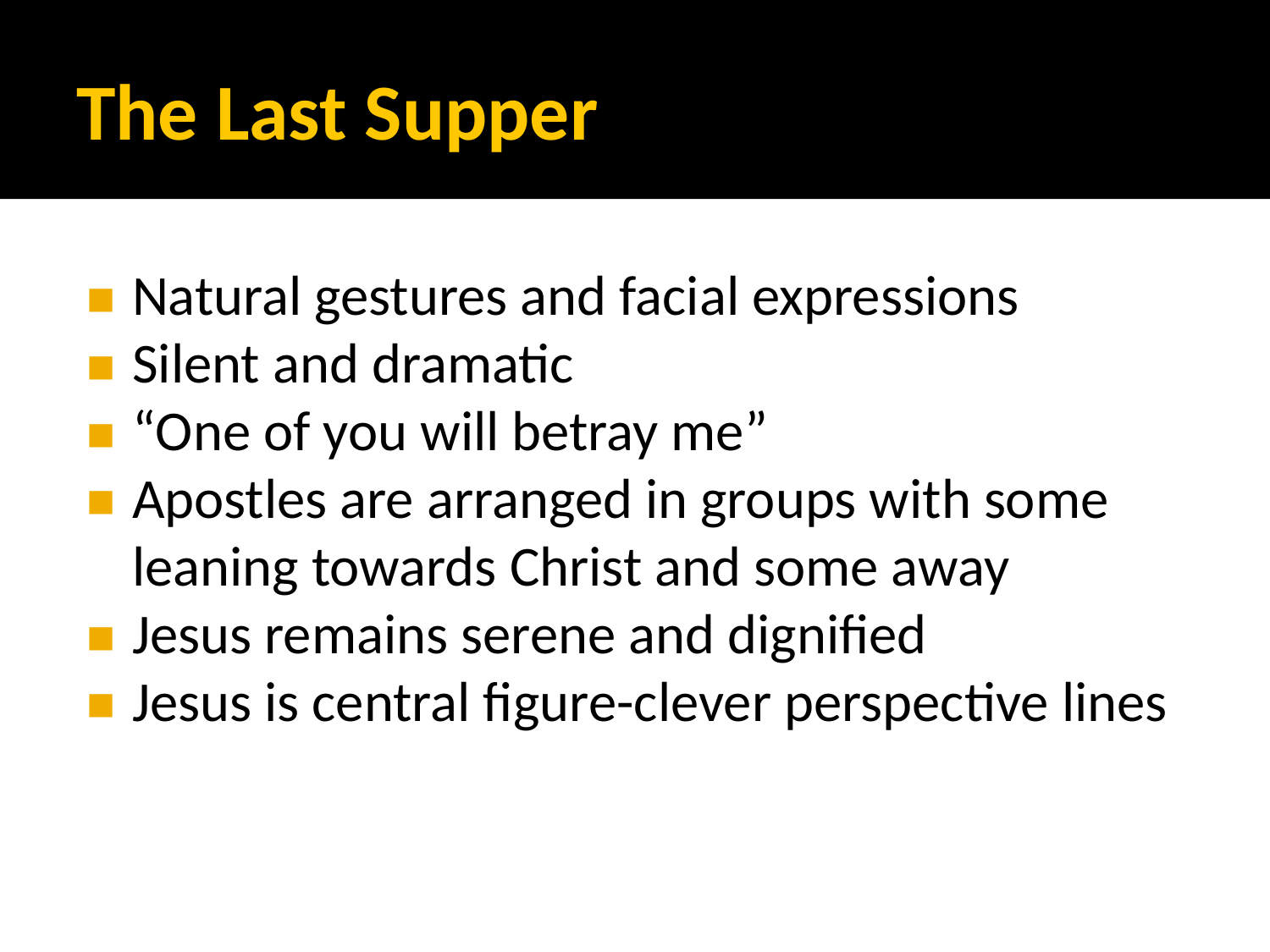

# The Last Supper
Natural gestures and facial expressions
Silent and dramatic
“One of you will betray me”
Apostles are arranged in groups with some leaning towards Christ and some away
Jesus remains serene and dignified
Jesus is central figure-clever perspective lines